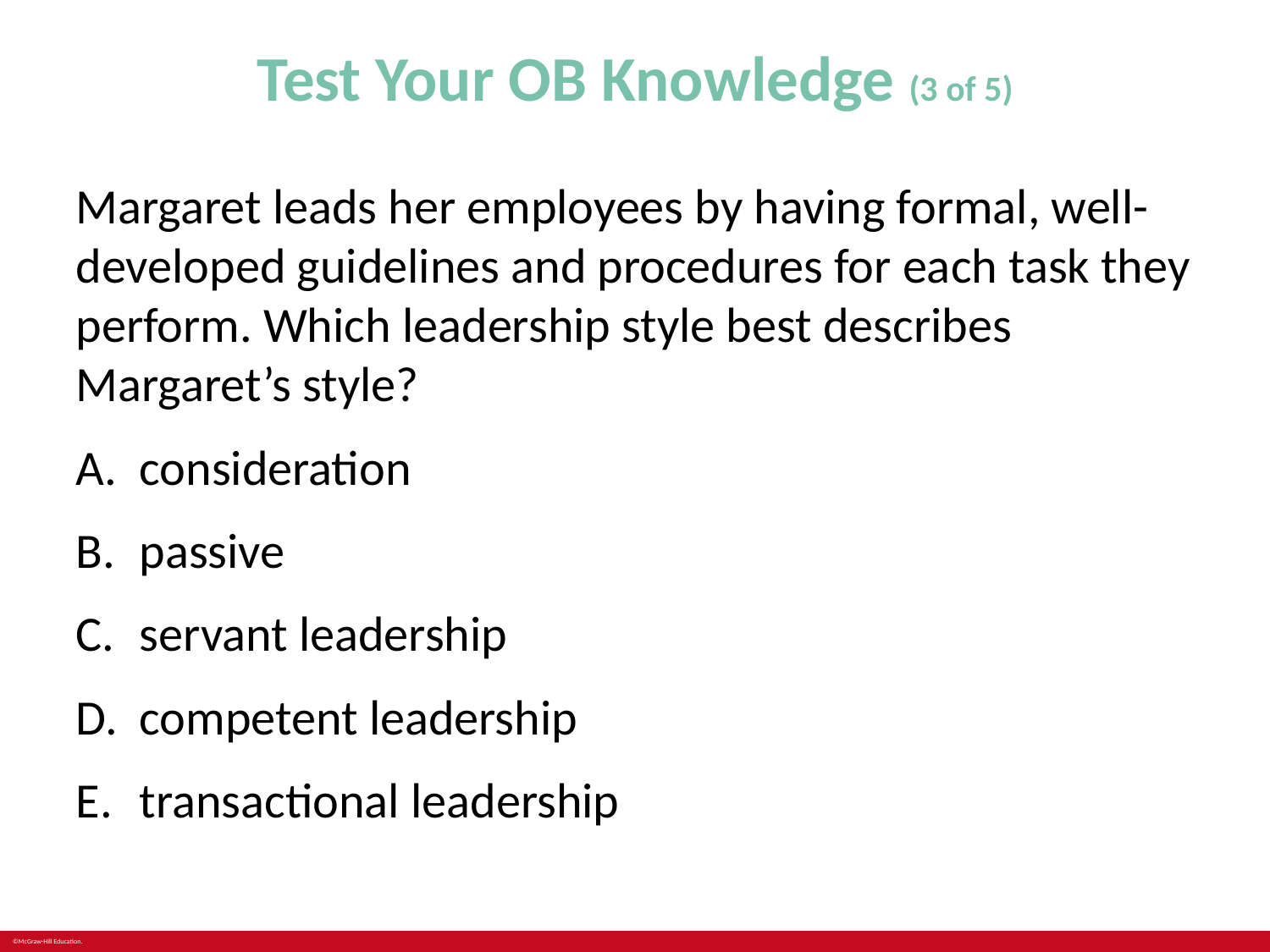

# Test Your OB Knowledge (3 of 5)
Margaret leads her employees by having formal, well-developed guidelines and procedures for each task they perform. Which leadership style best describes Margaret’s style?
consideration
passive
servant leadership
competent leadership
transactional leadership